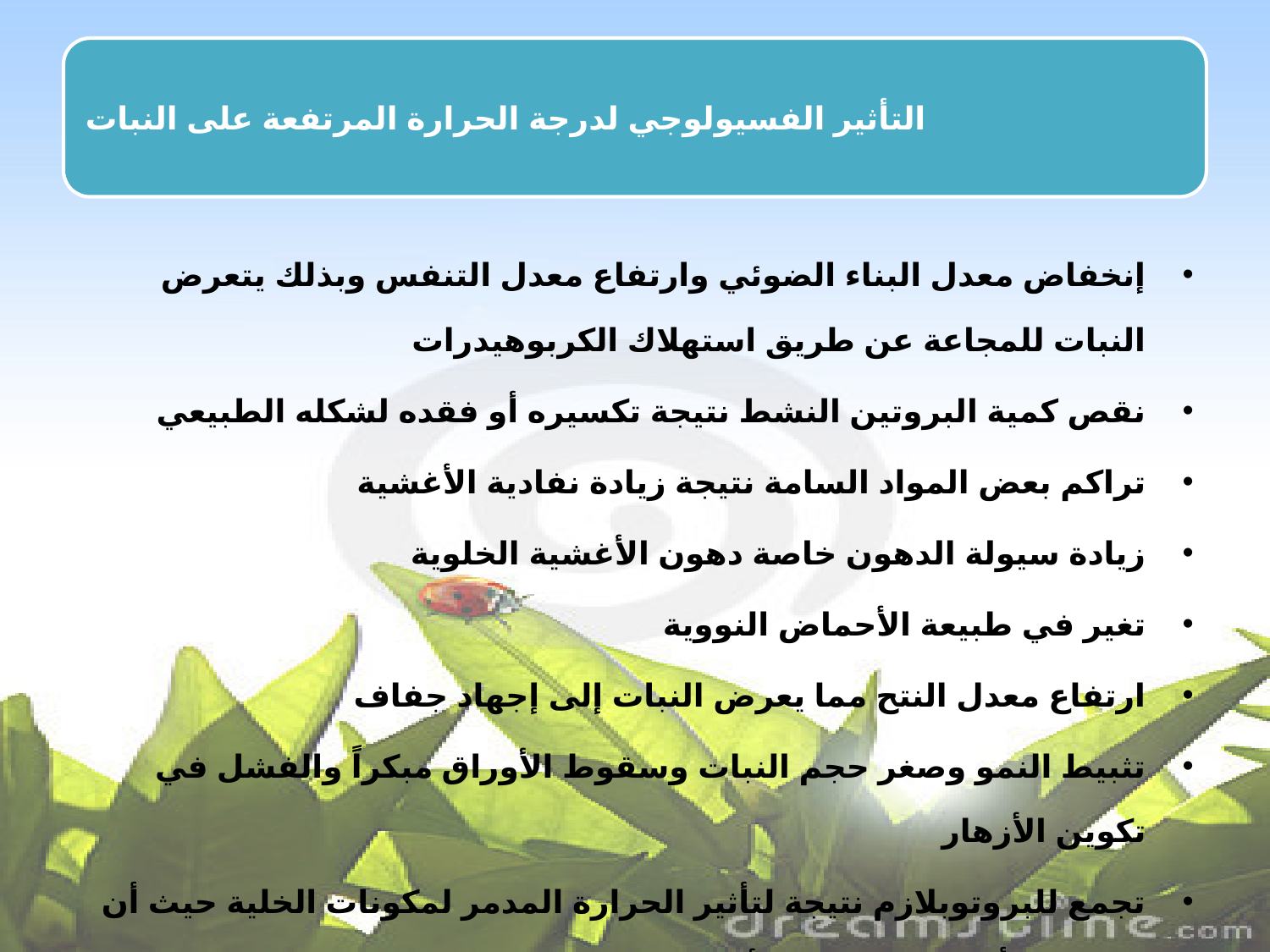

التأثير الفسيولوجي لدرجة الحرارة المرتفعة على النبات
إنخفاض معدل البناء الضوئي وارتفاع معدل التنفس وبذلك يتعرض النبات للمجاعة عن طريق استهلاك الكربوهيدرات
نقص كمية البروتين النشط نتيجة تكسيره أو فقده لشكله الطبيعي
تراكم بعض المواد السامة نتيجة زيادة نفادية الأغشية
زيادة سيولة الدهون خاصة دهون الأغشية الخلوية
تغير في طبيعة الأحماض النووية
ارتفاع معدل النتح مما يعرض النبات إلى إجهاد جفاف
تثبيط النمو وصغر حجم النبات وسقوط الأوراق مبكراً والفشل في تكوين الأزهار
تجمع للبروتوبلازم نتيجة لتأثير الحرارة المدمر لمكونات الخلية حيث أن للحرارة تأثير مدمر على الأغشية والسيتوبلازم